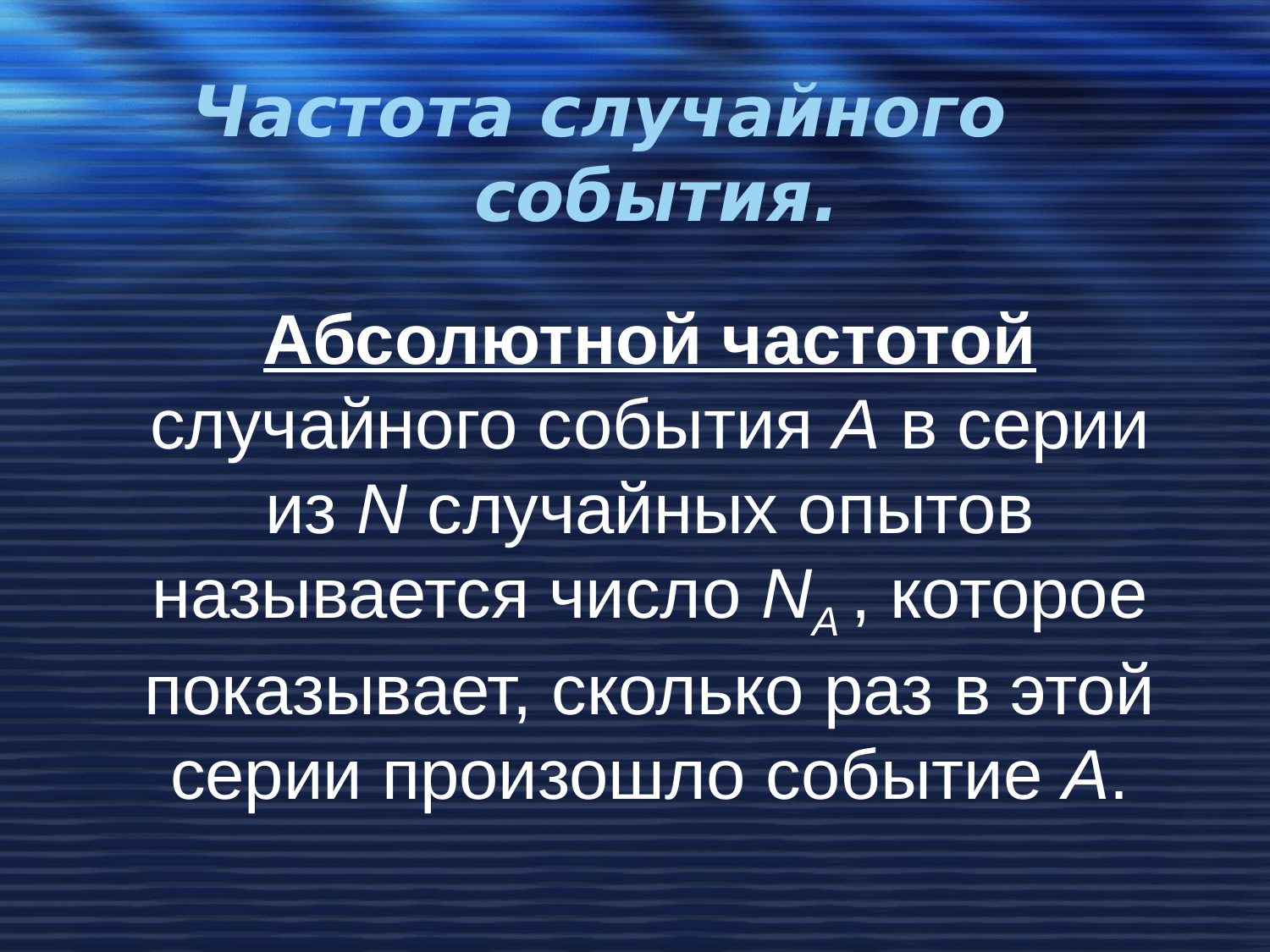

Частота случайного события.
Абсолютной частотой случайного события А в серии из N случайных опытов называется число NA , которое показывает, сколько раз в этой серии произошло событие А.